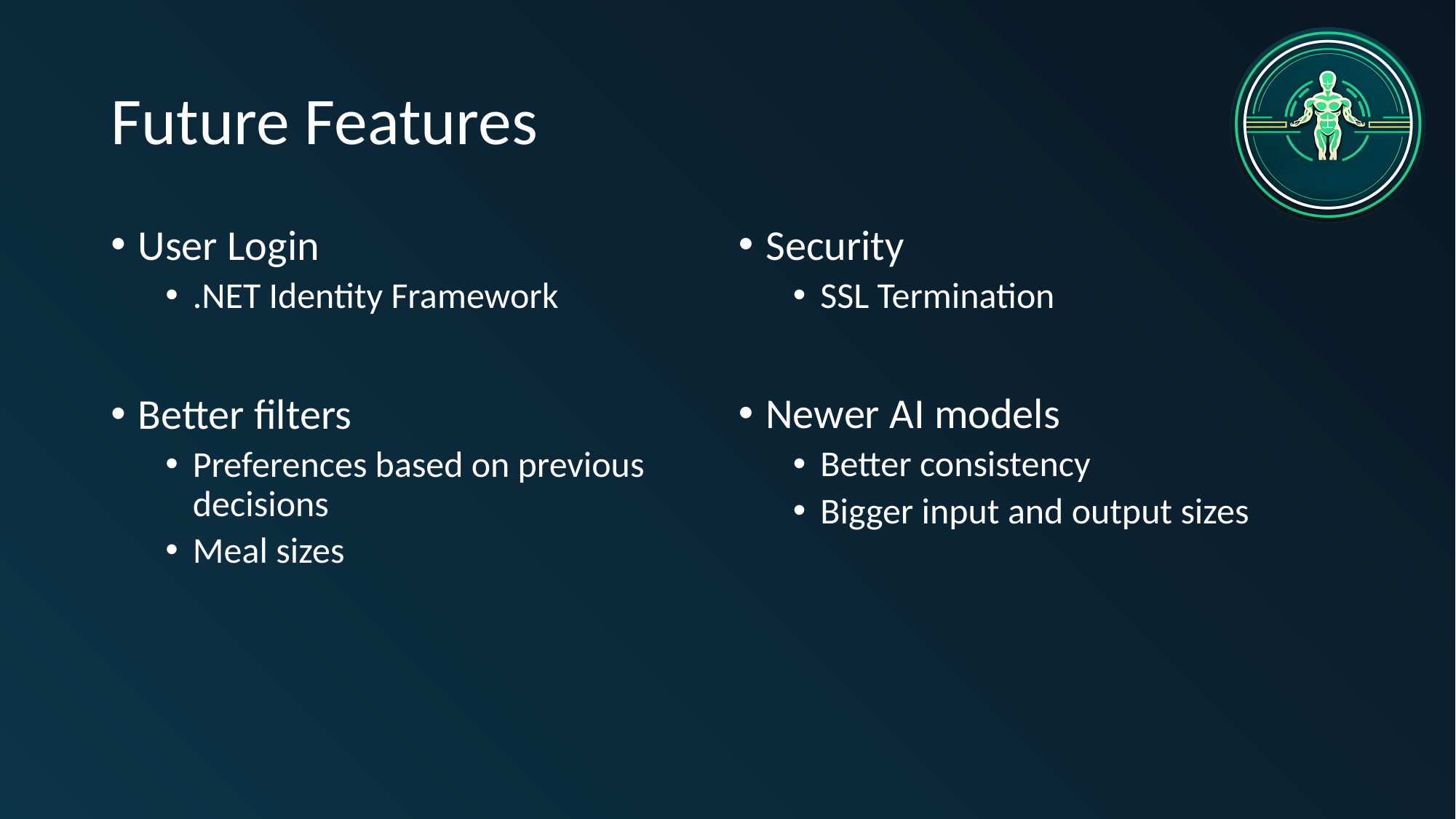

# Future Features
User Login
.NET Identity Framework

Better filters
Preferences based on previous decisions
Meal sizes

Security
SSL Termination

Newer AI models
Better consistency
Bigger input and output sizes